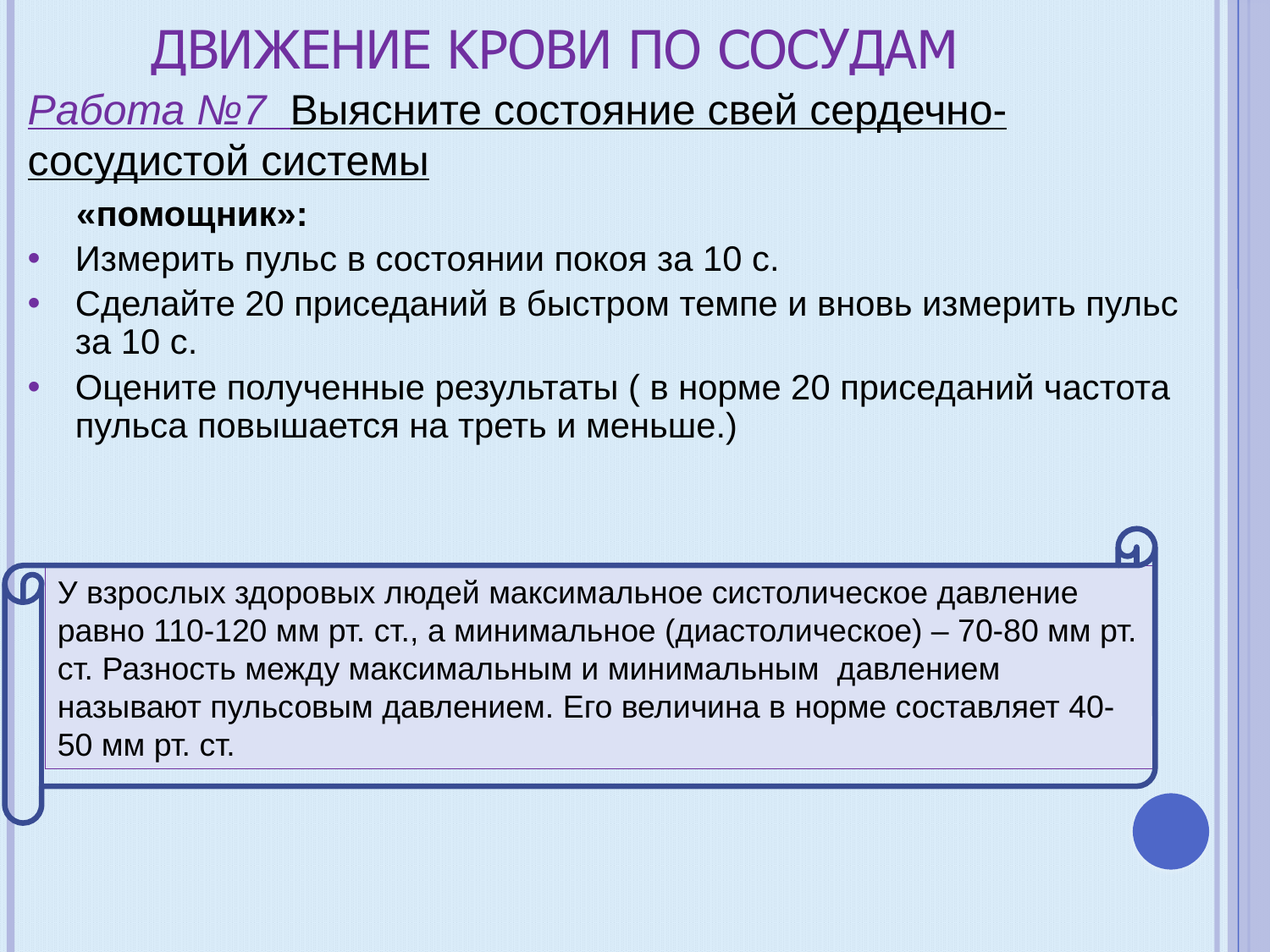

# ДВИЖЕНИЕ КРОВИ ПО СОСУДАМ
Работа №7  Выясните состояние свей сердечно-сосудистой системы
     «помощник»:
Измерить пульс в состоянии покоя за 10 с.
Сделайте 20 приседаний в быстром темпе и вновь измерить пульс за 10 с.
Оцените полученные результаты ( в норме 20 приседаний частота пульса повышается на треть и меньше.)

У взрослых здоровых людей максимальное систолическое давление равно 110-120 мм рт. ст., а минимальное (диастолическое) – 70-80 мм рт. ст. Разность между максимальным и минимальным  давлением называют пульсовым давлением. Его величина в норме составляет 40-50 мм рт. ст.